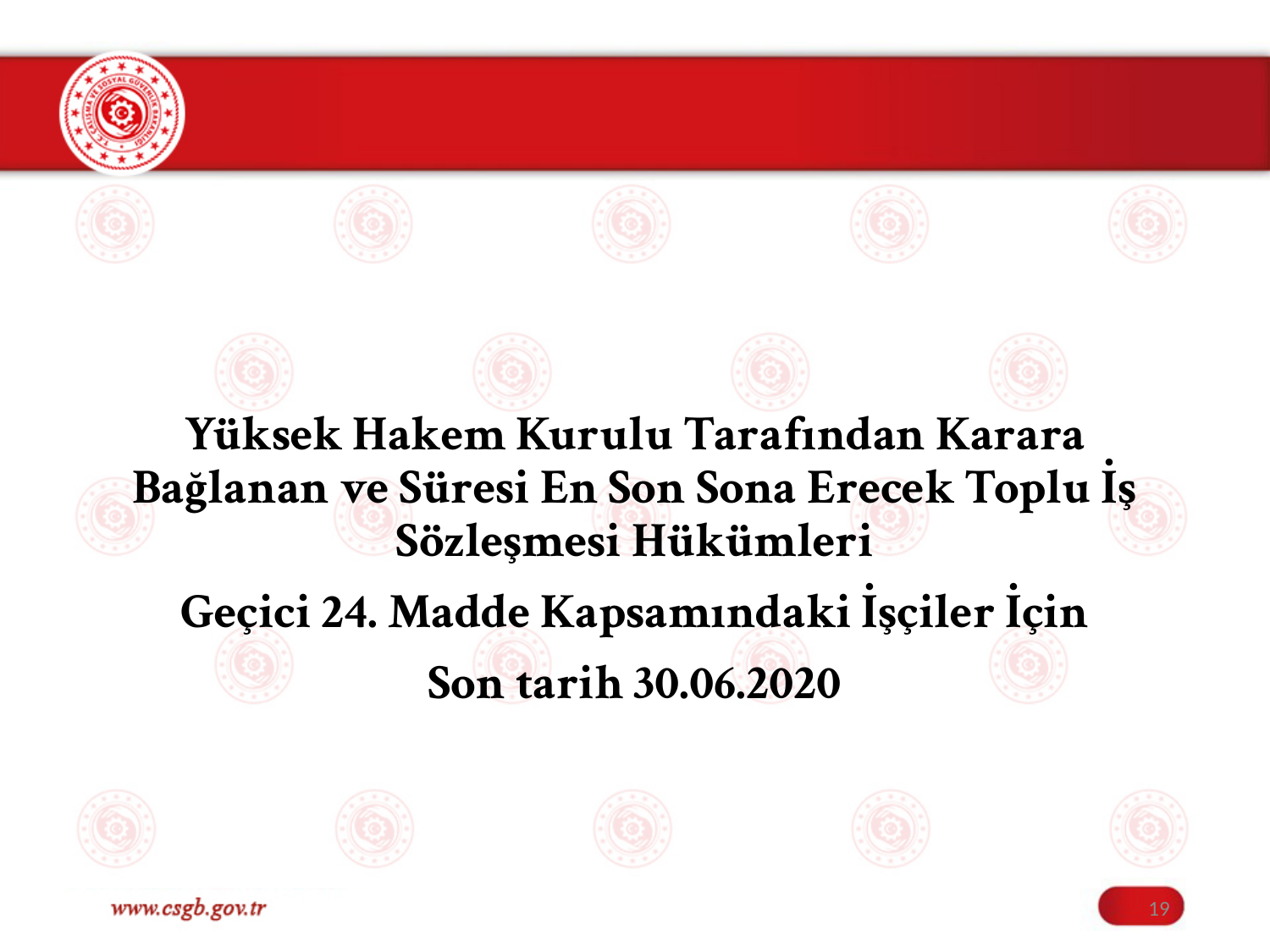

Yüksek Hakem Kurulu Tarafından Karara Bağlanan ve Süresi En Son Sona Erecek Toplu İş Sözleşmesi Hükümleri
Geçici 24. Madde Kapsamındaki İşçiler İçin
Son tarih 30.06.2020
19